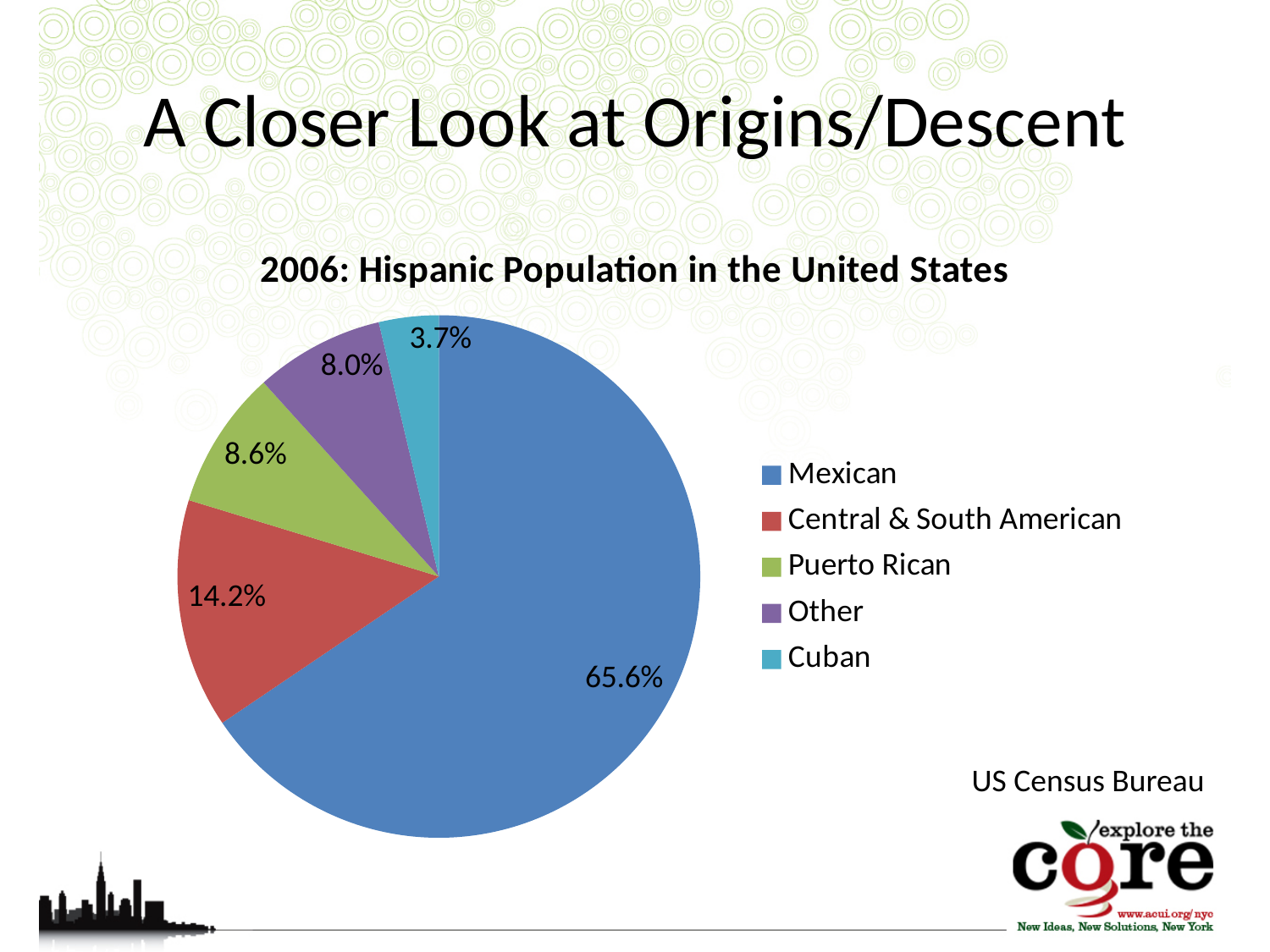

# A Closer Look at Origins/Descent

### Chart: 2006: Hispanic Population in the United States

| Category | Sales |
|---|---|
| Mexican  | 0.6560000000000009 |
| Central & South American | 0.14200000000000004 |
| Puerto Rican | 0.08600000000000006 |
| Other | 0.0800000000000001 |
| Cuban | 0.03700000000000005 |

US Census Bureau